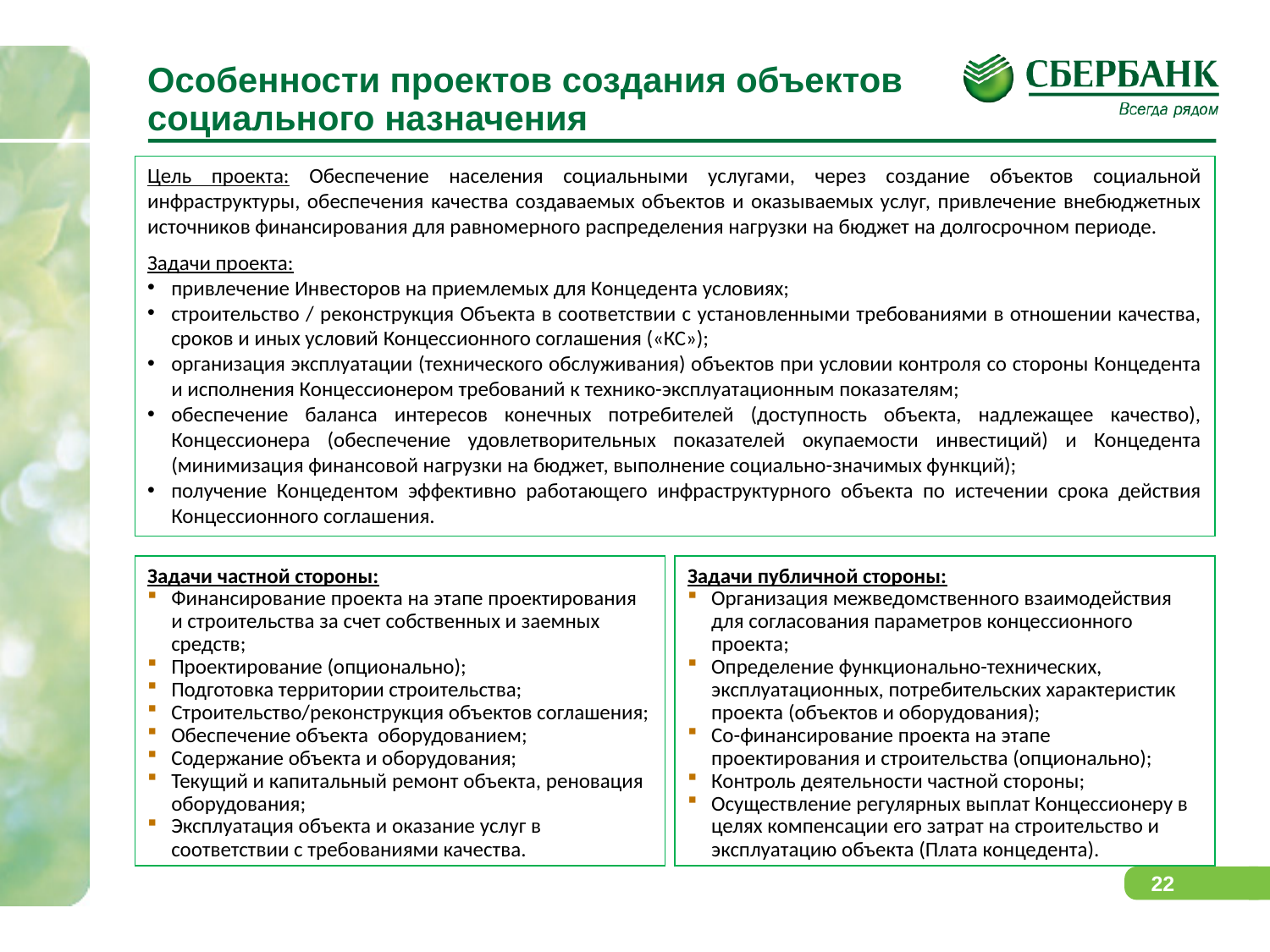

Особенности проектов создания объектов социального назначения
Цель проекта: Обеспечение населения социальными услугами, через создание объектов социальной инфраструктуры, обеспечения качества создаваемых объектов и оказываемых услуг, привлечение внебюджетных источников финансирования для равномерного распределения нагрузки на бюджет на долгосрочном периоде.
Задачи проекта:
привлечение Инвесторов на приемлемых для Концедента условиях;
строительство / реконструкция Объекта в соответствии с установленными требованиями в отношении качества, сроков и иных условий Концессионного соглашения («КС»);
организация эксплуатации (технического обслуживания) объектов при условии контроля со стороны Концедента и исполнения Концессионером требований к технико-эксплуатационным показателям;
обеспечение баланса интересов конечных потребителей (доступность объекта, надлежащее качество), Концессионера (обеспечение удовлетворительных показателей окупаемости инвестиций) и Концедента (минимизация финансовой нагрузки на бюджет, выполнение социально-значимых функций);
получение Концедентом эффективно работающего инфраструктурного объекта по истечении срока действия Концессионного соглашения.
Задачи частной стороны:
Финансирование проекта на этапе проектирования и строительства за счет собственных и заемных средств;
Проектирование (опционально);
Подготовка территории строительства;
Строительство/реконструкция объектов соглашения;
Обеспечение объекта  оборудованием;
Содержание объекта и оборудования;
Текущий и капитальный ремонт объекта, реновация оборудования;
Эксплуатация объекта и оказание услуг в соответствии с требованиями качества.

Задачи публичной стороны:
Организация межведомственного взаимодействия для согласования параметров концессионного проекта;
Определение функционально-технических, эксплуатационных, потребительских характеристик проекта (объектов и оборудования);
Со-финансирование проекта на этапе проектирования и строительства (опционально);
Контроль деятельности частной стороны;
Осуществление регулярных выплат Концессионеру в целях компенсации его затрат на строительство и эксплуатацию объекта (Плата концедента).